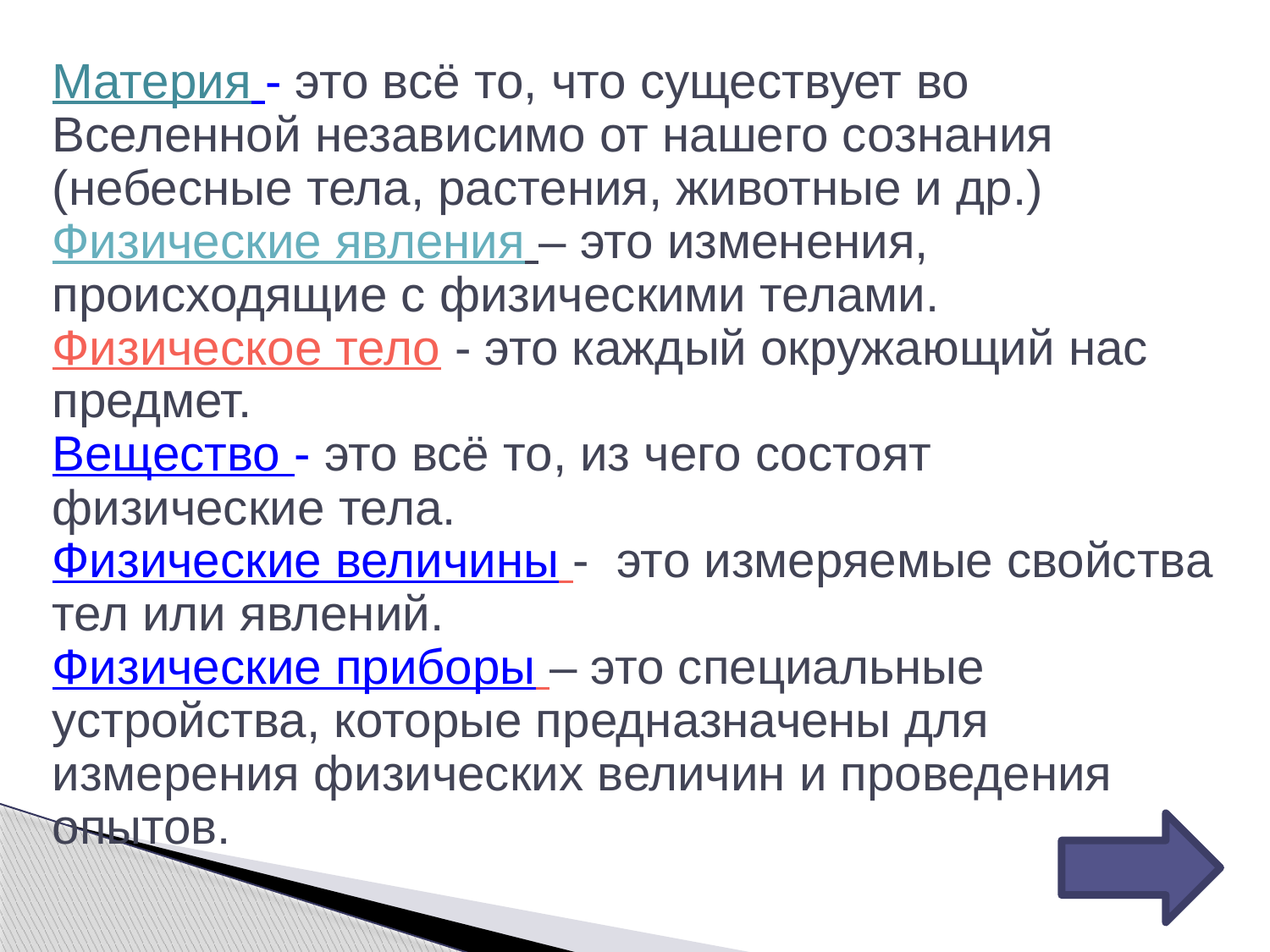

Материя - это всё то, что существует во Вселенной независимо от нашего сознания (небесные тела, растения, животные и др.)
Физические явления – это изменения, происходящие с физическими телами.
Физическое тело - это каждый окружающий нас предмет.
Вещество - это всё то, из чего состоят физические тела.
Физические величины -  это измеряемые свойства тел или явлений.
Физические приборы – это специальные устройства, которые предназначены для измерения физических величин и проведения опытов.